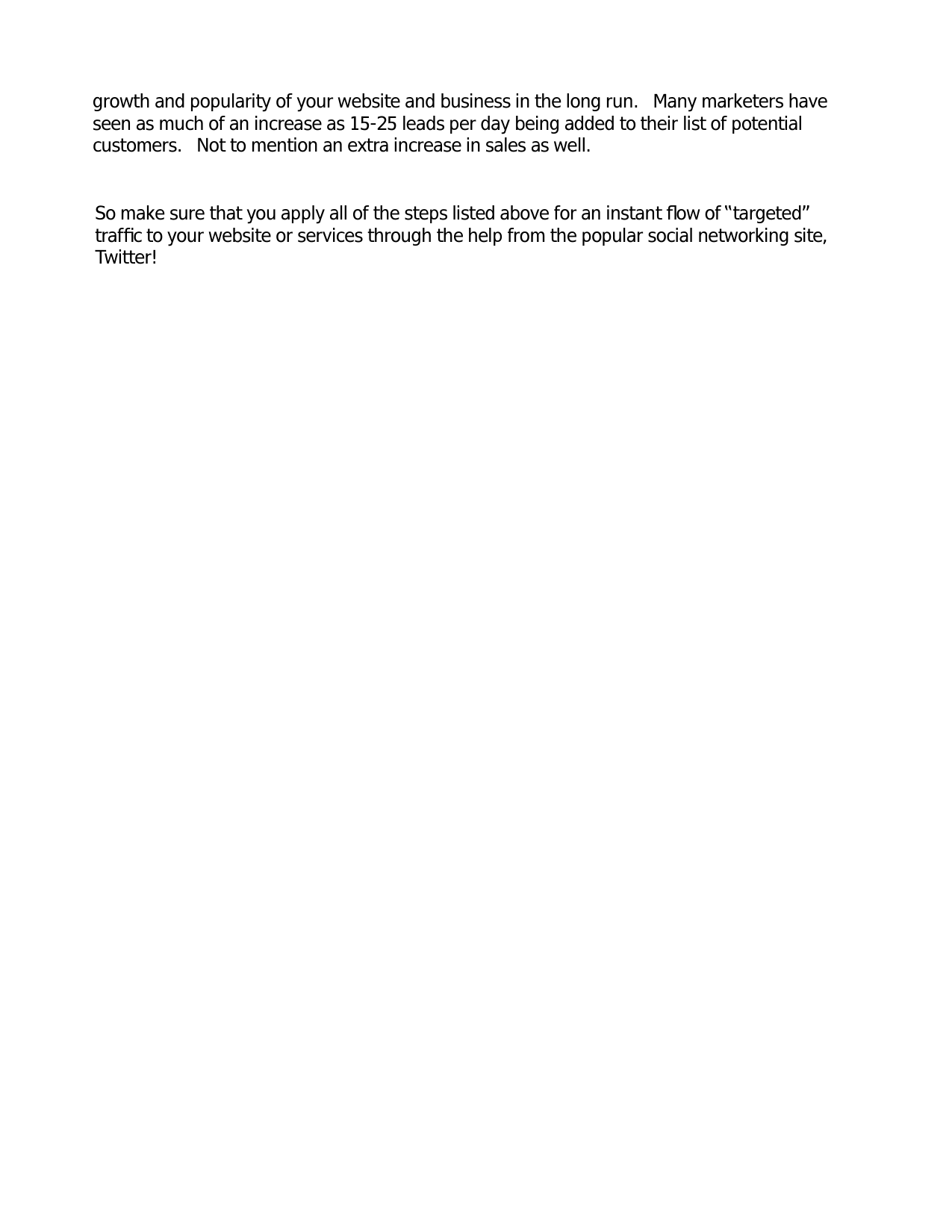

growth and popularity of your website and business in the long run.   Many marketers have
seen as much of an increase as 15-25 leads per day being added to their list of potential
customers.   Not to mention an extra increase in sales as well.
So make sure that you apply all of the steps listed above for an instant flow of “targeted”
traffic to your website or services through the help from the popular social networking site,
Twitter!